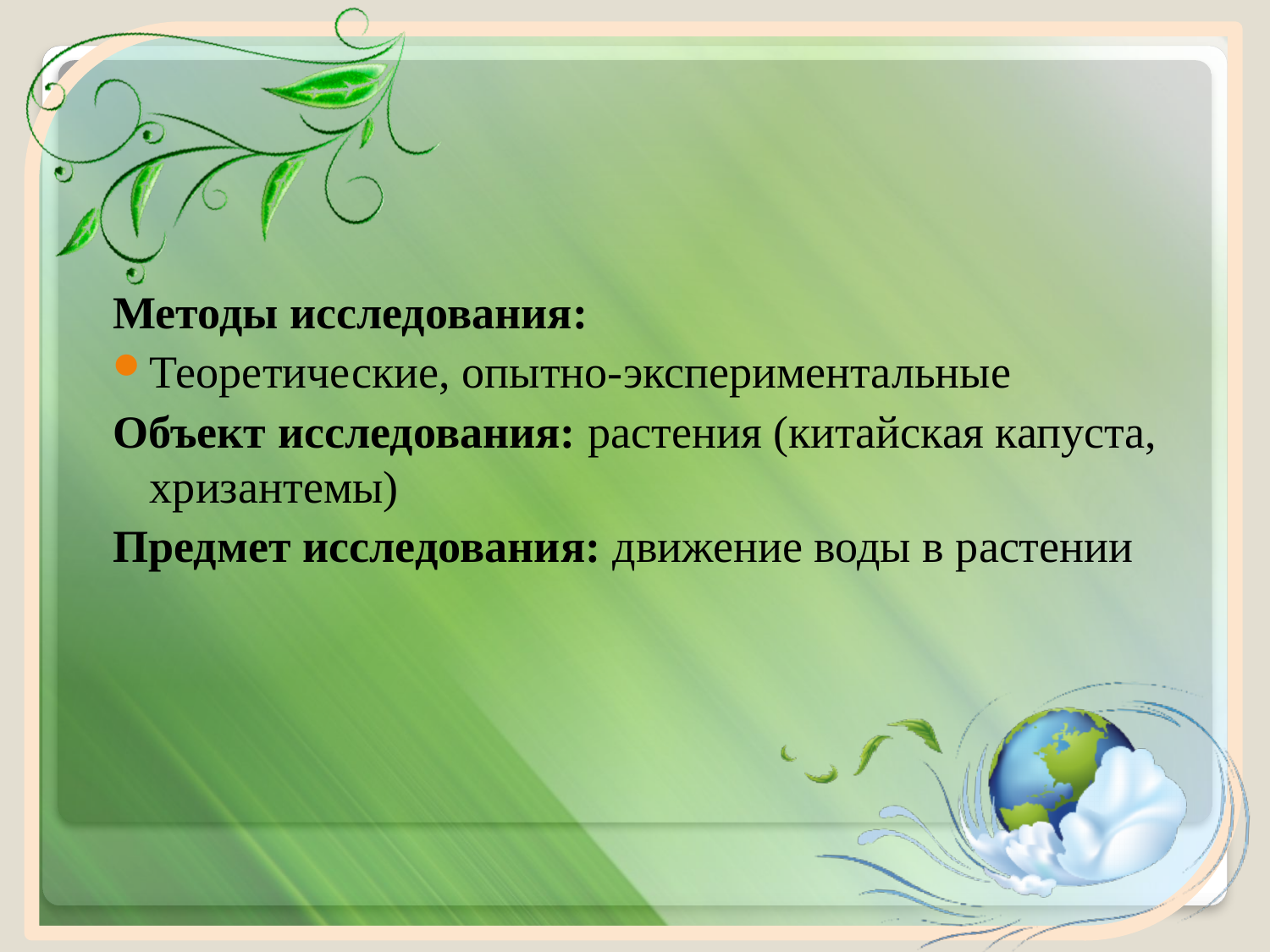

Методы исследования:
Теоретические, опытно-экспериментальные
Объект исследования: растения (китайская капуста, хризантемы)
Предмет исследования: движение воды в растении